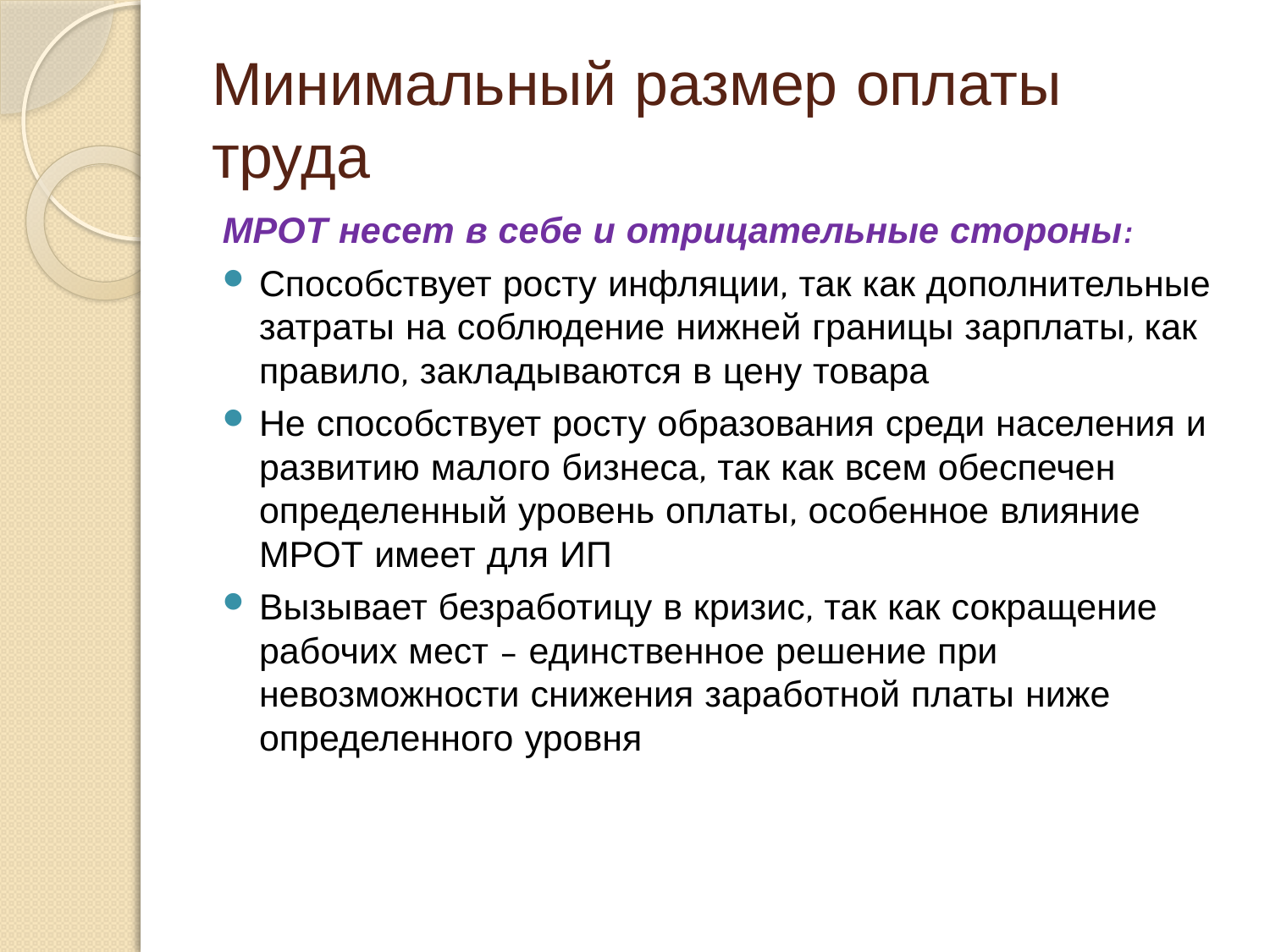

# Минимальный размер оплаты труда
МРОТ несет в себе и отрицательные стороны:
Способствует росту инфляции, так как дополнительные затраты на соблюдение нижней границы зарплаты, как правило, закладываются в цену товара
Не способствует росту образования среди населения и развитию малого бизнеса, так как всем обеспечен определенный уровень оплаты, особенное влияние МРОТ имеет для ИП
Вызывает безработицу в кризис, так как сокращение рабочих мест – единственное решение при невозможности снижения заработной платы ниже определенного уровня